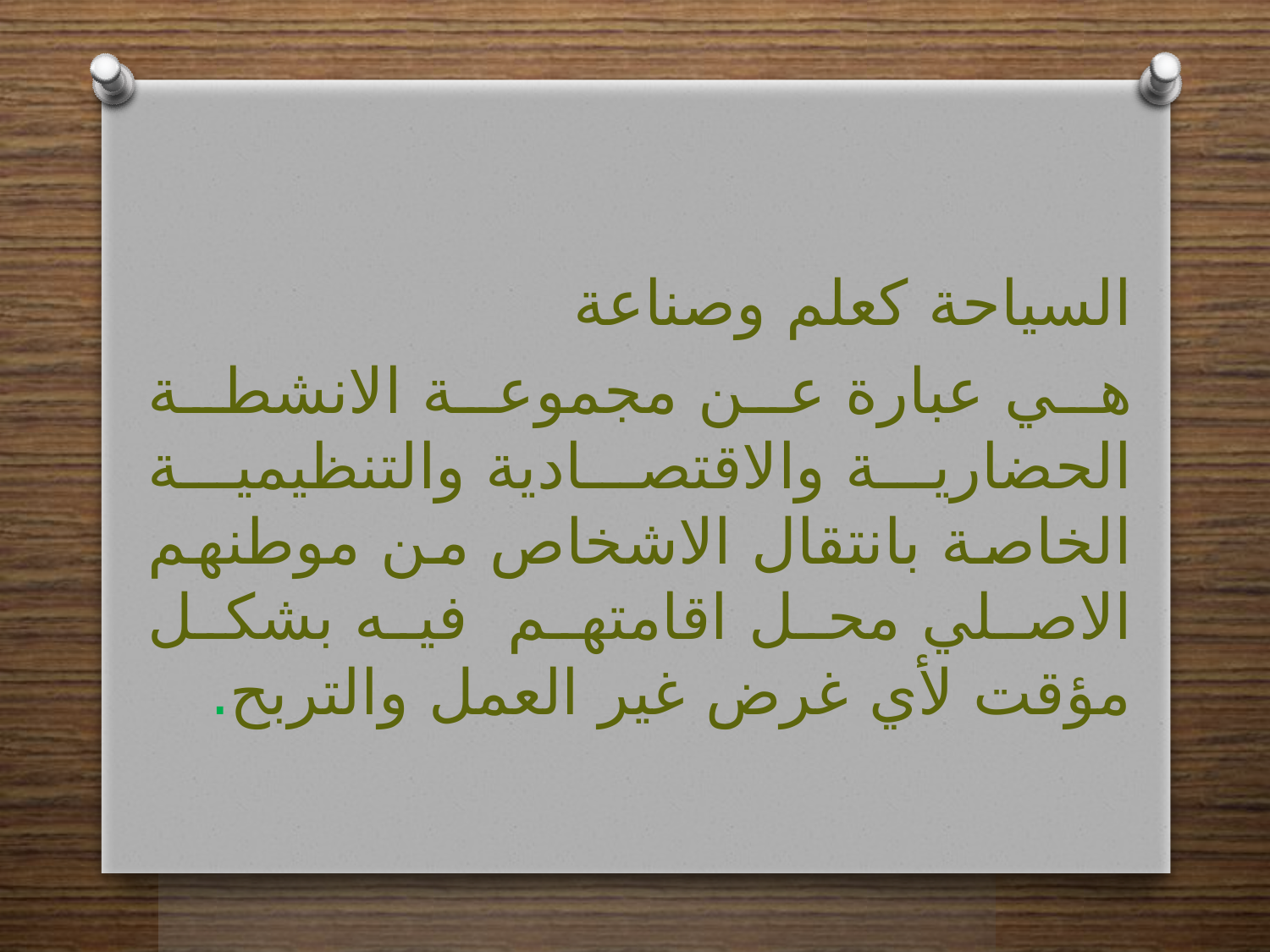

السياحة كعلم وصناعة
هي عبارة عن مجموعة الانشطة الحضارية والاقتصادية والتنظيمية الخاصة بانتقال الاشخاص من موطنهم الاصلي محل اقامتهم  فيه بشكل مؤقت لأي غرض غير العمل والتربح.